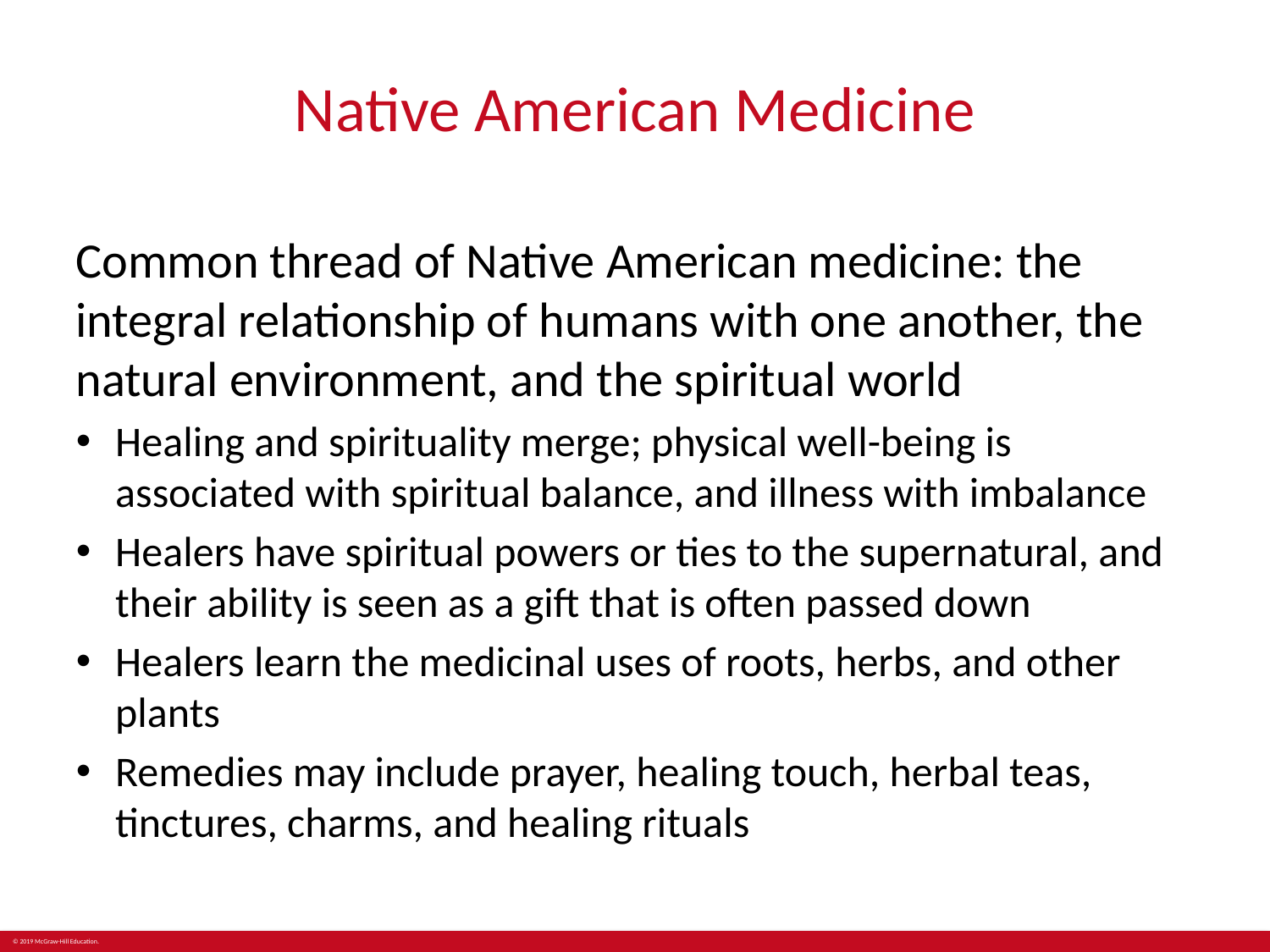

# Native American Medicine
Common thread of Native American medicine: the integral relationship of humans with one another, the natural environment, and the spiritual world
Healing and spirituality merge; physical well-being is associated with spiritual balance, and illness with imbalance
Healers have spiritual powers or ties to the supernatural, and their ability is seen as a gift that is often passed down
Healers learn the medicinal uses of roots, herbs, and other plants
Remedies may include prayer, healing touch, herbal teas, tinctures, charms, and healing rituals